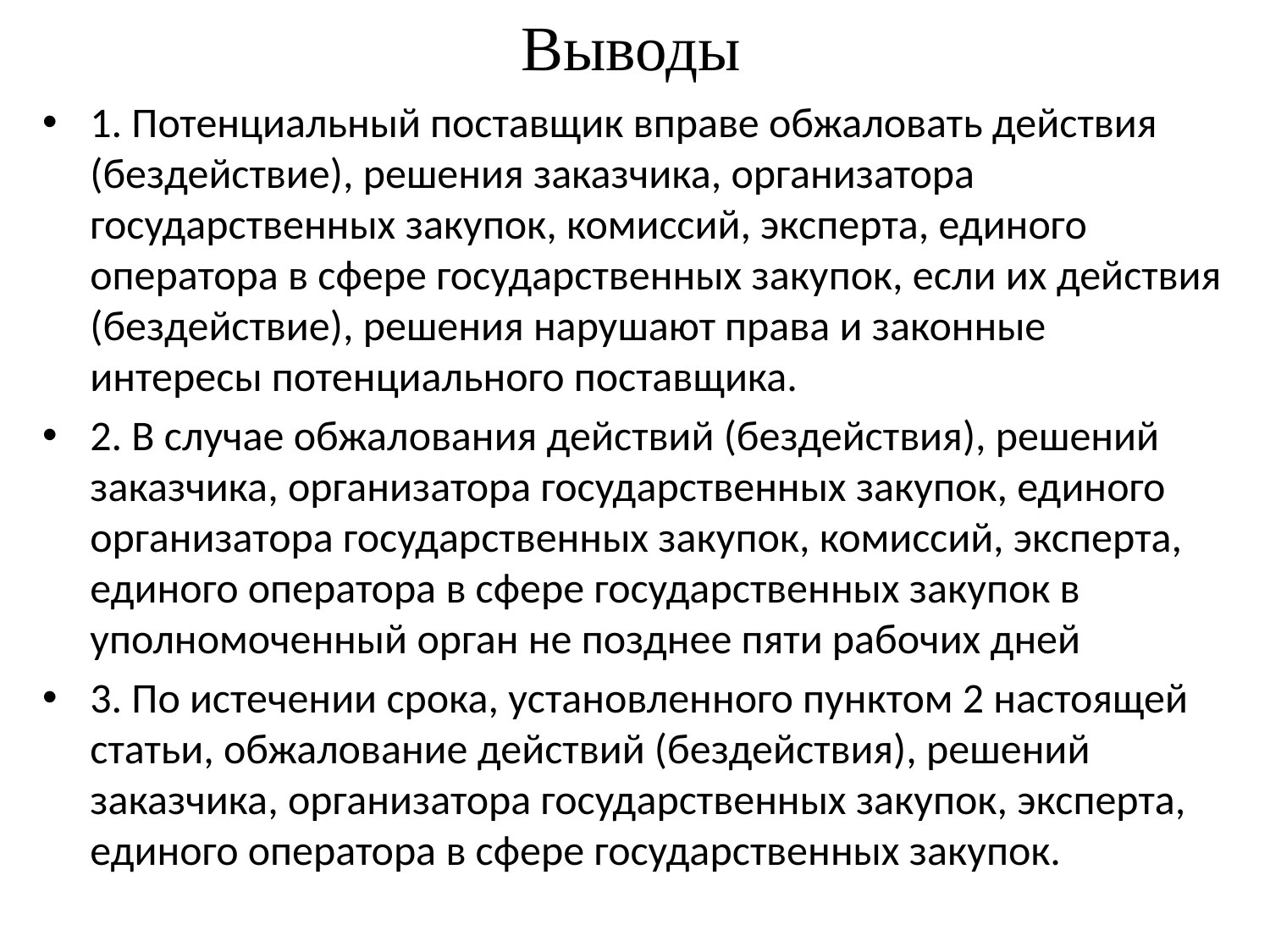

# Выводы
1. Потенциальный поставщик вправе обжаловать действия (бездействие), решения заказчика, организатора государственных закупок, комиссий, эксперта, единого оператора в сфере государственных закупок, если их действия (бездействие), решения нарушают права и законные интересы потенциального поставщика.
2. В случае обжалования действий (бездействия), решений заказчика, организатора государственных закупок, единого организатора государственных закупок, комиссий, эксперта, единого оператора в сфере государственных закупок в уполномоченный орган не позднее пяти рабочих дней
3. По истечении срока, установленного пунктом 2 настоящей статьи, обжалование действий (бездействия), решений заказчика, организатора государственных закупок, эксперта, единого оператора в сфере государственных закупок.